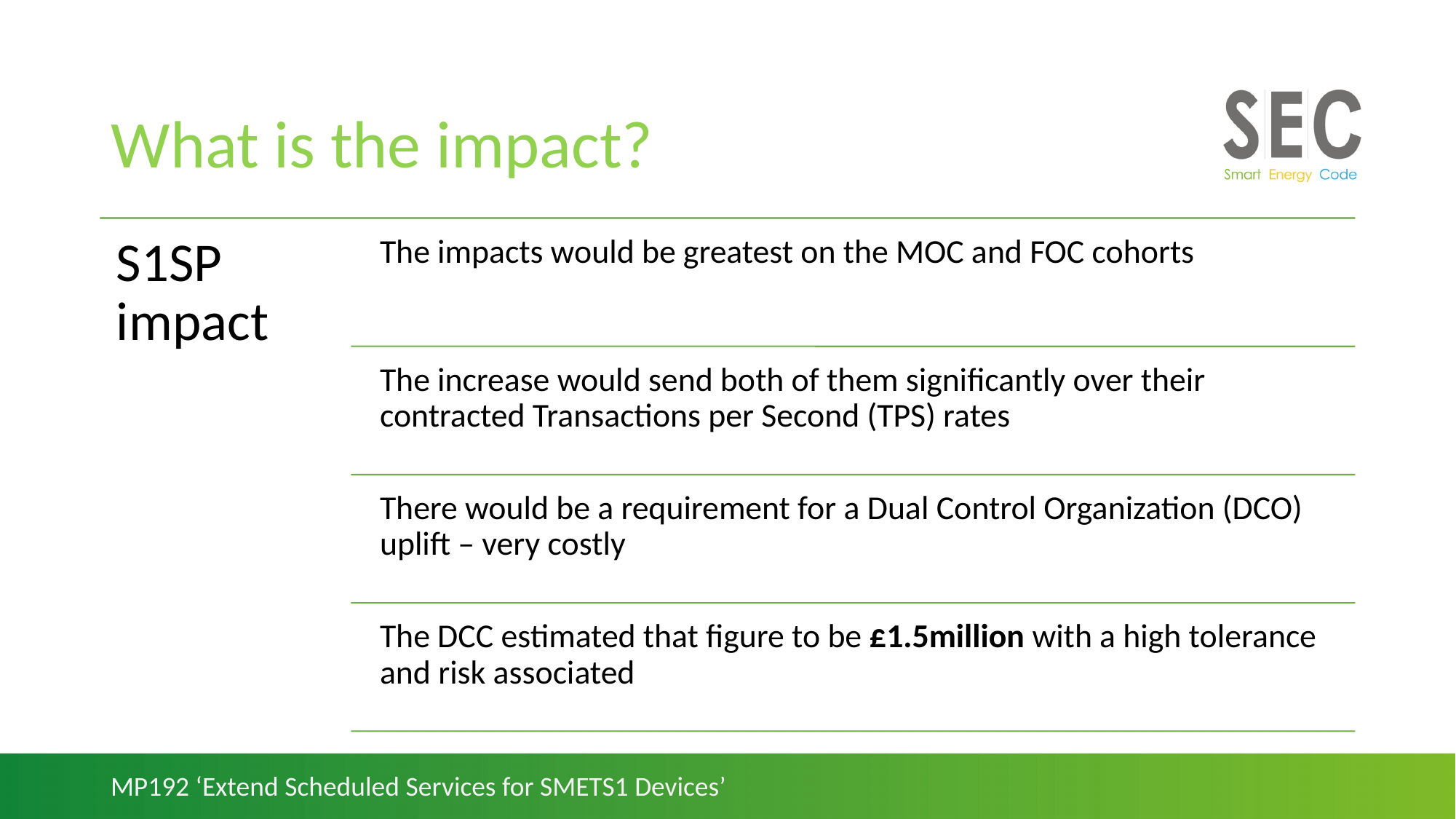

# What is the impact?
S1SP impact
The impacts would be greatest on the MOC and FOC cohorts
The increase would send both of them significantly over their contracted Transactions per Second (TPS) rates
There would be a requirement for a Dual Control Organization (DCO) uplift – very costly
The DCC estimated that figure to be £1.5million with a high tolerance and risk associated
MP192 ‘Extend Scheduled Services for SMETS1 Devices’